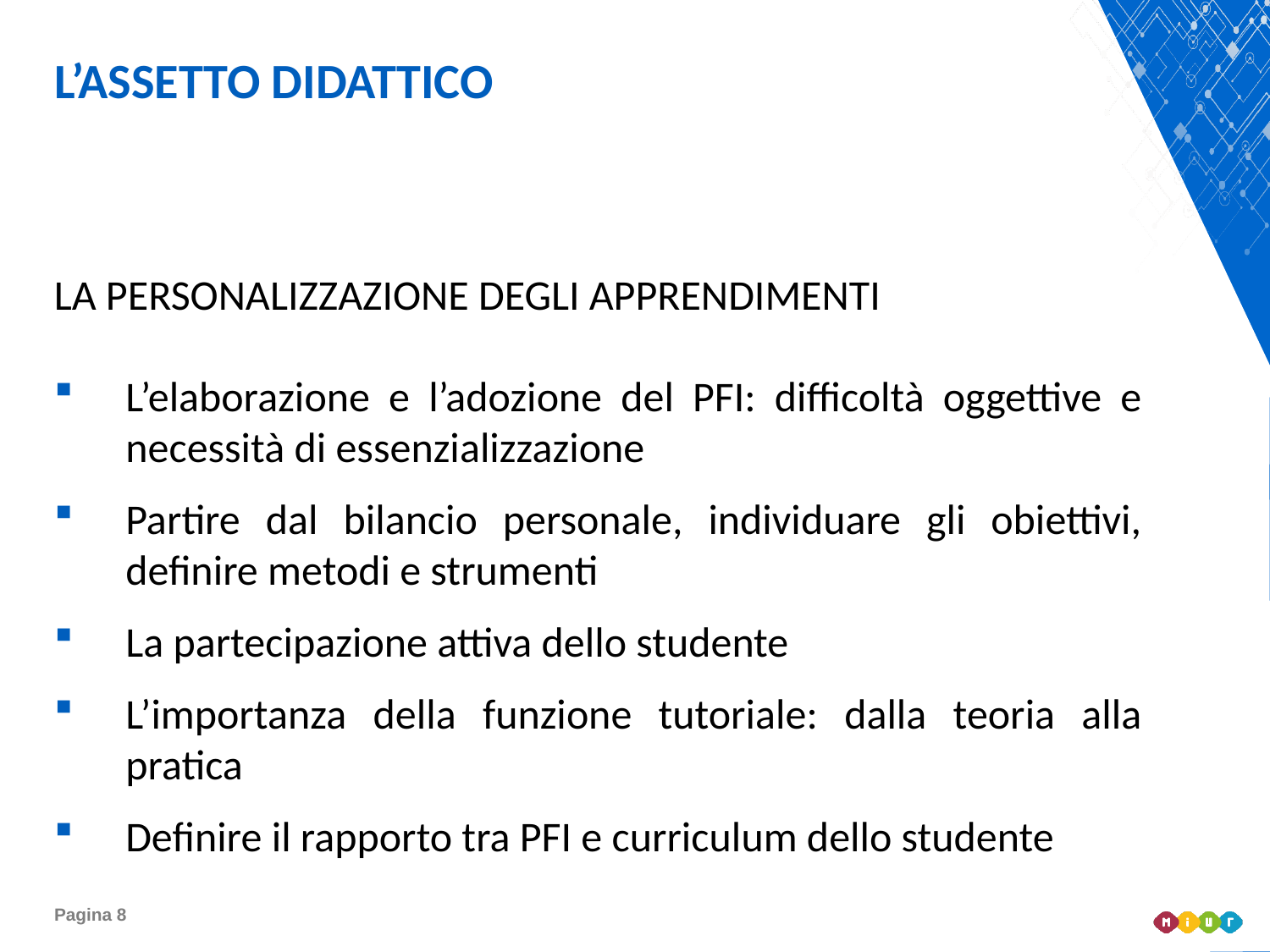

L’ASSETTO DIDATTICO
LA PERSONALIZZAZIONE DEGLI APPRENDIMENTI

L’elaborazione e l’adozione del PFI: difficoltà oggettive e necessità di essenzializzazione
Partire dal bilancio personale, individuare gli obiettivi, definire metodi e strumenti
La partecipazione attiva dello studente
L’importanza della funzione tutoriale: dalla teoria alla pratica
Definire il rapporto tra PFI e curriculum dello studente